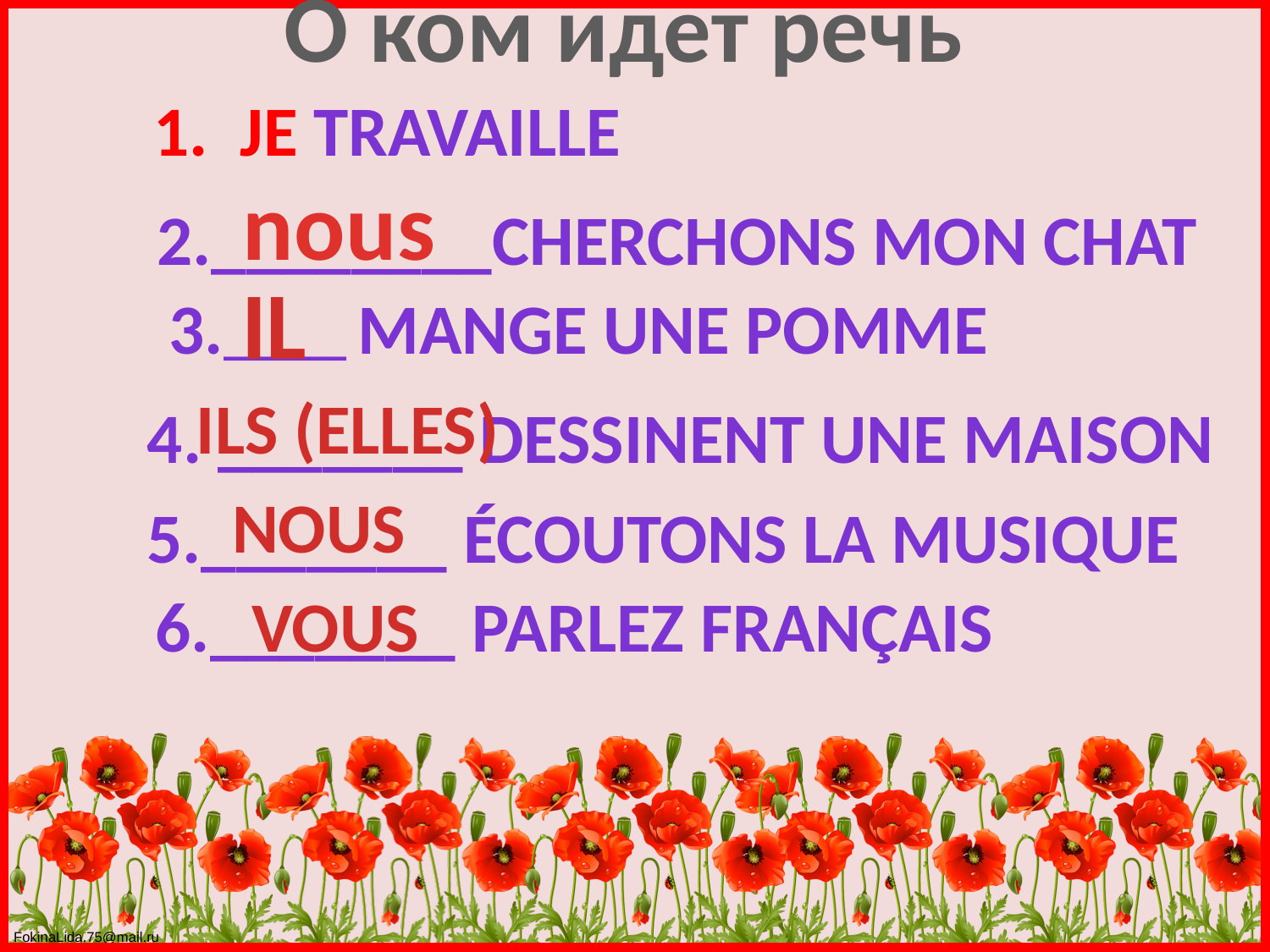

О ком идет речь
1.  Je travaille
nous
2.________Cherchons mon chat
IL
3._____ MANGE UNE POMME
ILS (ELLES)
4. _______ DESSINENT UNE MAISON
NOUS
5._______ éCOUTONS LA MUSIQUE
6._______ PARLEZ FRANçAIS
VOUS